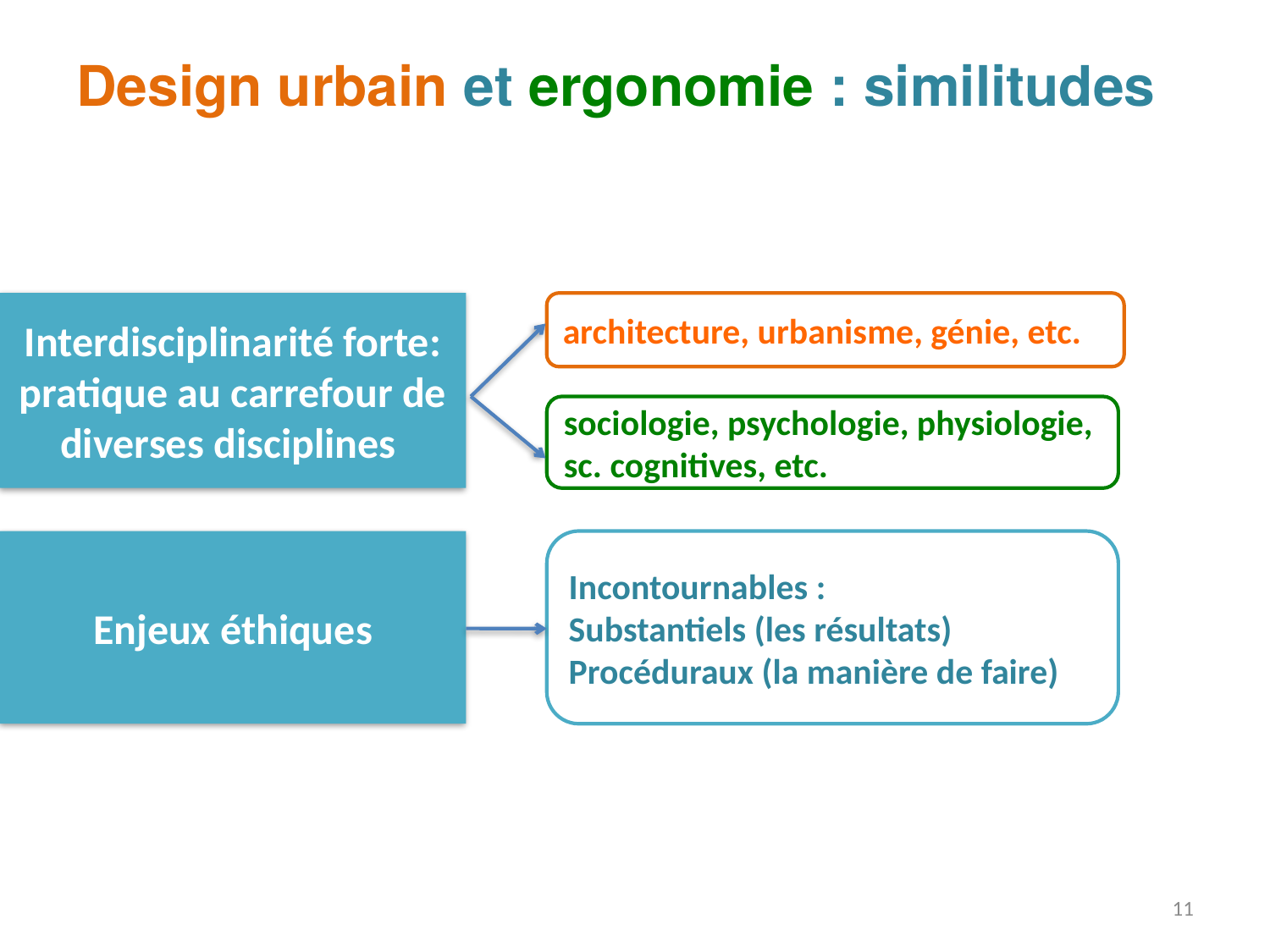

# Design urbain et ergonomie : similitudes
Interdisciplinarité forte: pratique au carrefour de diverses disciplines
architecture, urbanisme, génie, etc.
sociologie, psychologie, physiologie, sc. cognitives, etc.
Enjeux éthiques
Incontournables :
Substantiels (les résultats)
Procéduraux (la manière de faire)
11